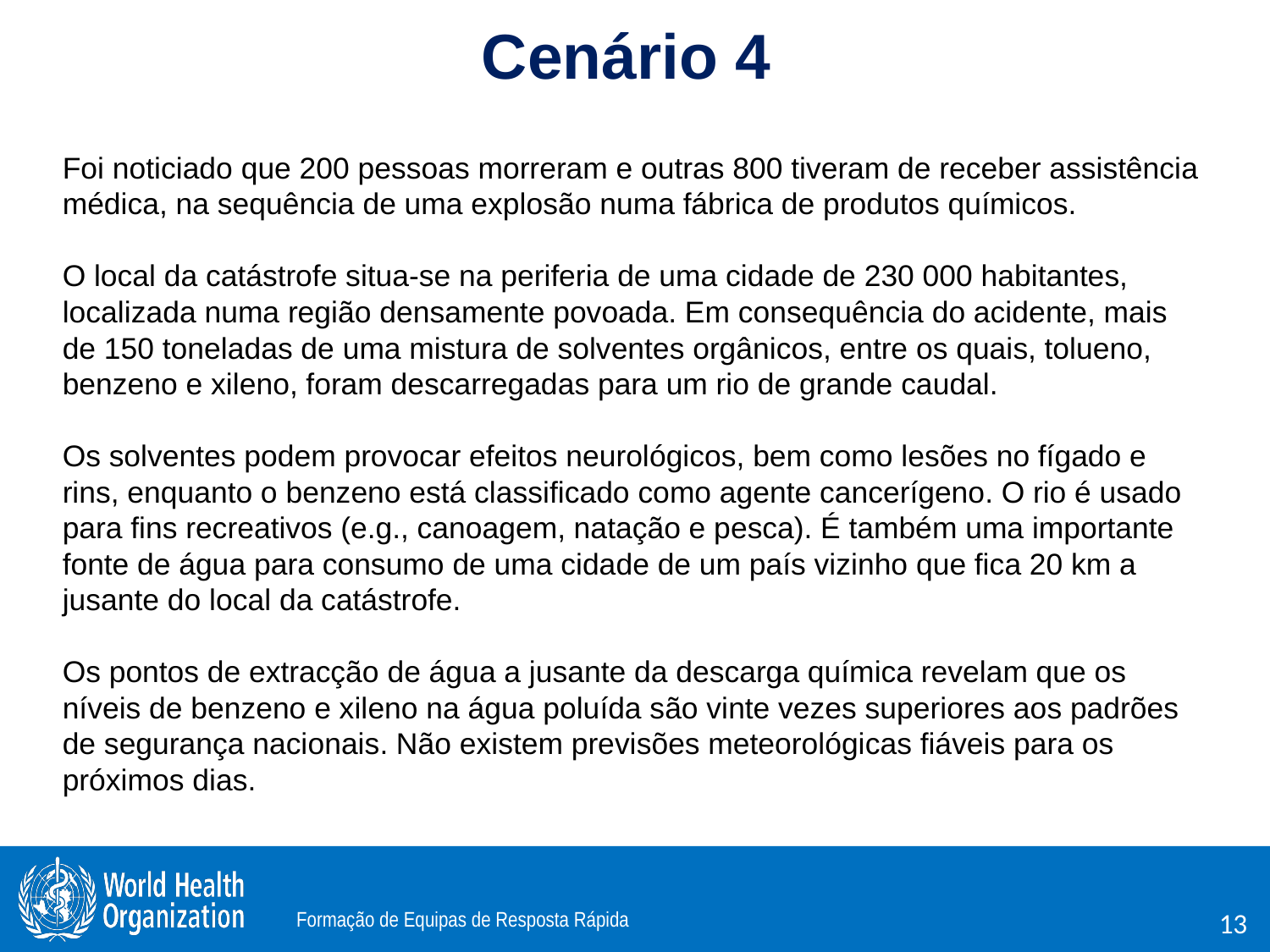

# Cenário 4
Foi noticiado que 200 pessoas morreram e outras 800 tiveram de receber assistência médica, na sequência de uma explosão numa fábrica de produtos químicos.

O local da catástrofe situa-se na periferia de uma cidade de 230 000 habitantes, localizada numa região densamente povoada. Em consequência do acidente, mais de 150 toneladas de uma mistura de solventes orgânicos, entre os quais, tolueno, benzeno e xileno, foram descarregadas para um rio de grande caudal.

Os solventes podem provocar efeitos neurológicos, bem como lesões no fígado e rins, enquanto o benzeno está classificado como agente cancerígeno. O rio é usado para fins recreativos (e.g., canoagem, natação e pesca). É também uma importante fonte de água para consumo de uma cidade de um país vizinho que fica 20 km a jusante do local da catástrofe.

Os pontos de extracção de água a jusante da descarga química revelam que os níveis de benzeno e xileno na água poluída são vinte vezes superiores aos padrões de segurança nacionais. Não existem previsões meteorológicas fiáveis para os próximos dias.